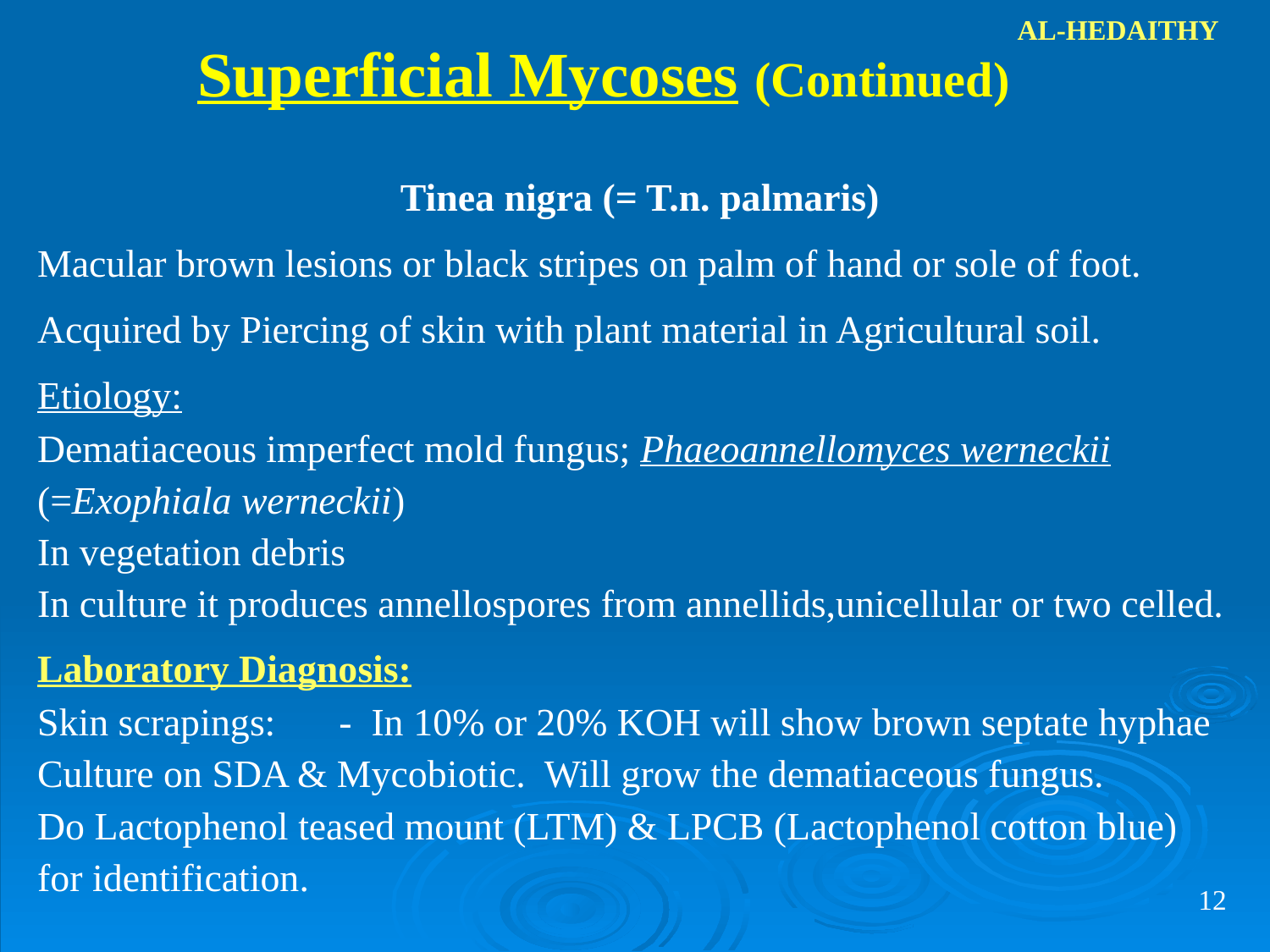

AL-HEDAITHY
Superficial Mycoses (Continued)
Tinea nigra (= T.n. palmaris)
Macular brown lesions or black stripes on palm of hand or sole of foot.
Acquired by Piercing of skin with plant material in Agricultural soil.
Etiology:
Dematiaceous imperfect mold fungus; Phaeoannellomyces werneckii
(=Exophiala werneckii)
In vegetation debris
In culture it produces annellospores from annellids,unicellular or two celled.
Laboratory Diagnosis:
Skin scrapings:	-  In 10% or 20% KOH will show brown septate hyphae
Culture on SDA & Mycobiotic.  Will grow the dematiaceous fungus.
Do Lactophenol teased mount (LTM) & LPCB (Lactophenol cotton blue)
for identification.

12